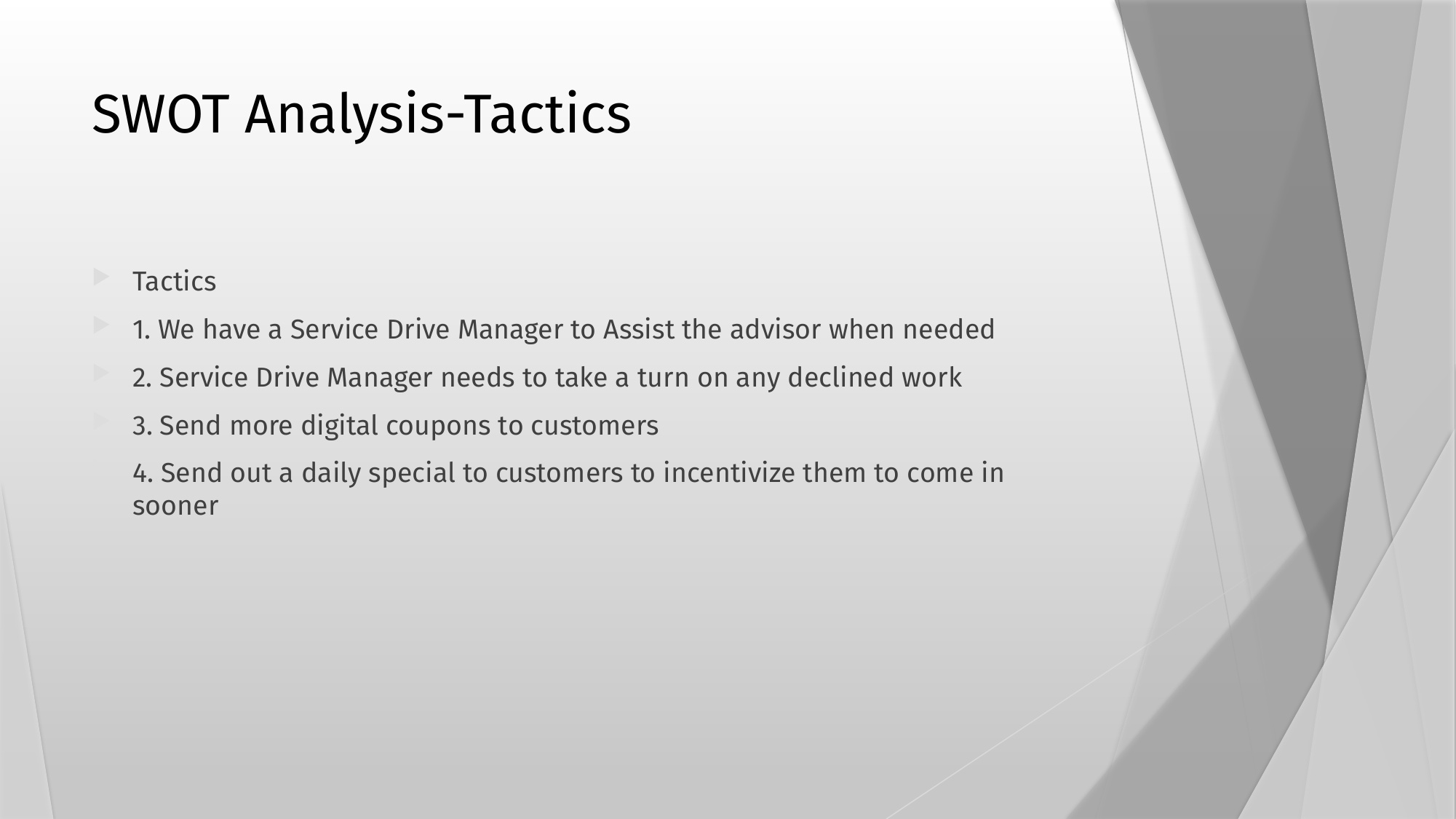

# SWOT Analysis-Tactics
Tactics
1. We have a Service Drive Manager to Assist the advisor when needed
2. Service Drive Manager needs to take a turn on any declined work
3. Send more digital coupons to customers
4. Send out a daily special to customers to incentivize them to come in sooner